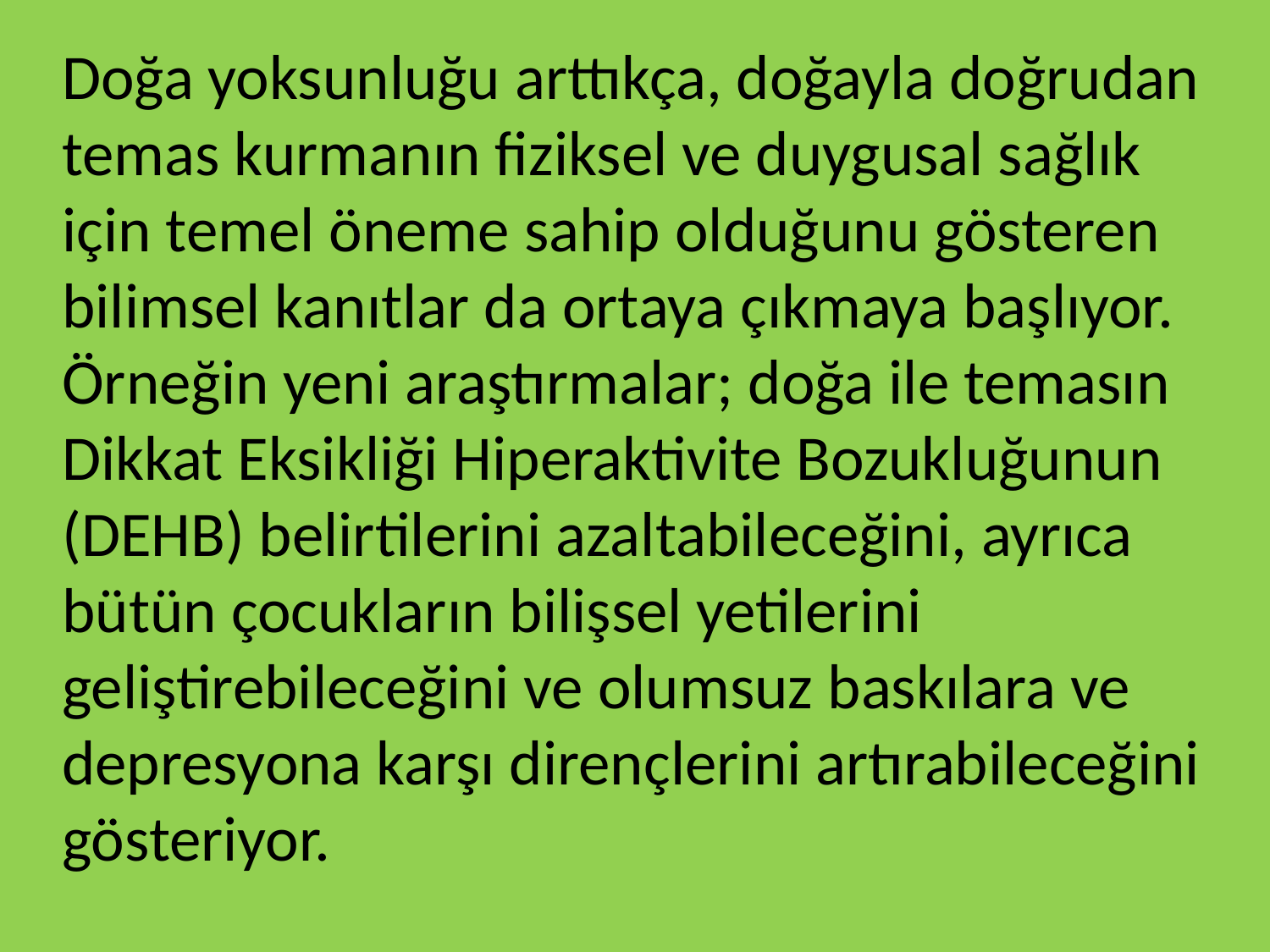

Doğa yoksunluğu arttıkça, doğayla doğrudan temas kurmanın fiziksel ve duygusal sağlık için temel öneme sahip olduğunu gösteren bilimsel kanıtlar da ortaya çıkmaya başlıyor. Örneğin yeni araştırmalar; doğa ile temasın Dikkat Eksikliği Hiperaktivite Bozukluğunun (DEHB) belirtilerini azaltabileceğini, ayrıca bütün çocukların bilişsel yetilerini geliştirebileceğini ve olumsuz baskılara ve depresyona karşı dirençlerini artırabileceğini gösteriyor.